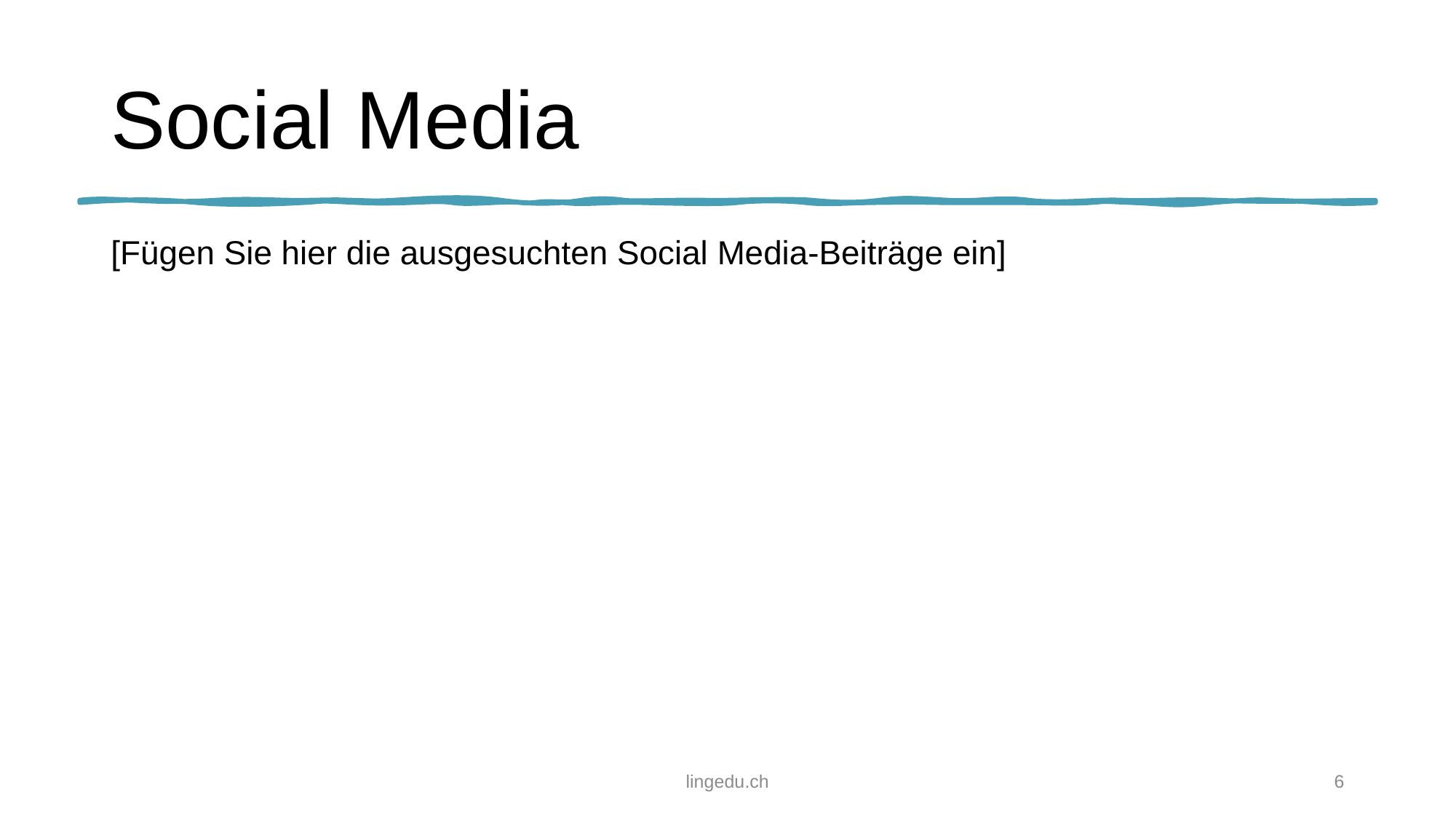

# Social Media

[Fügen Sie hier die ausgesuchten Social Media-Beiträge ein]

lingedu.ch
6